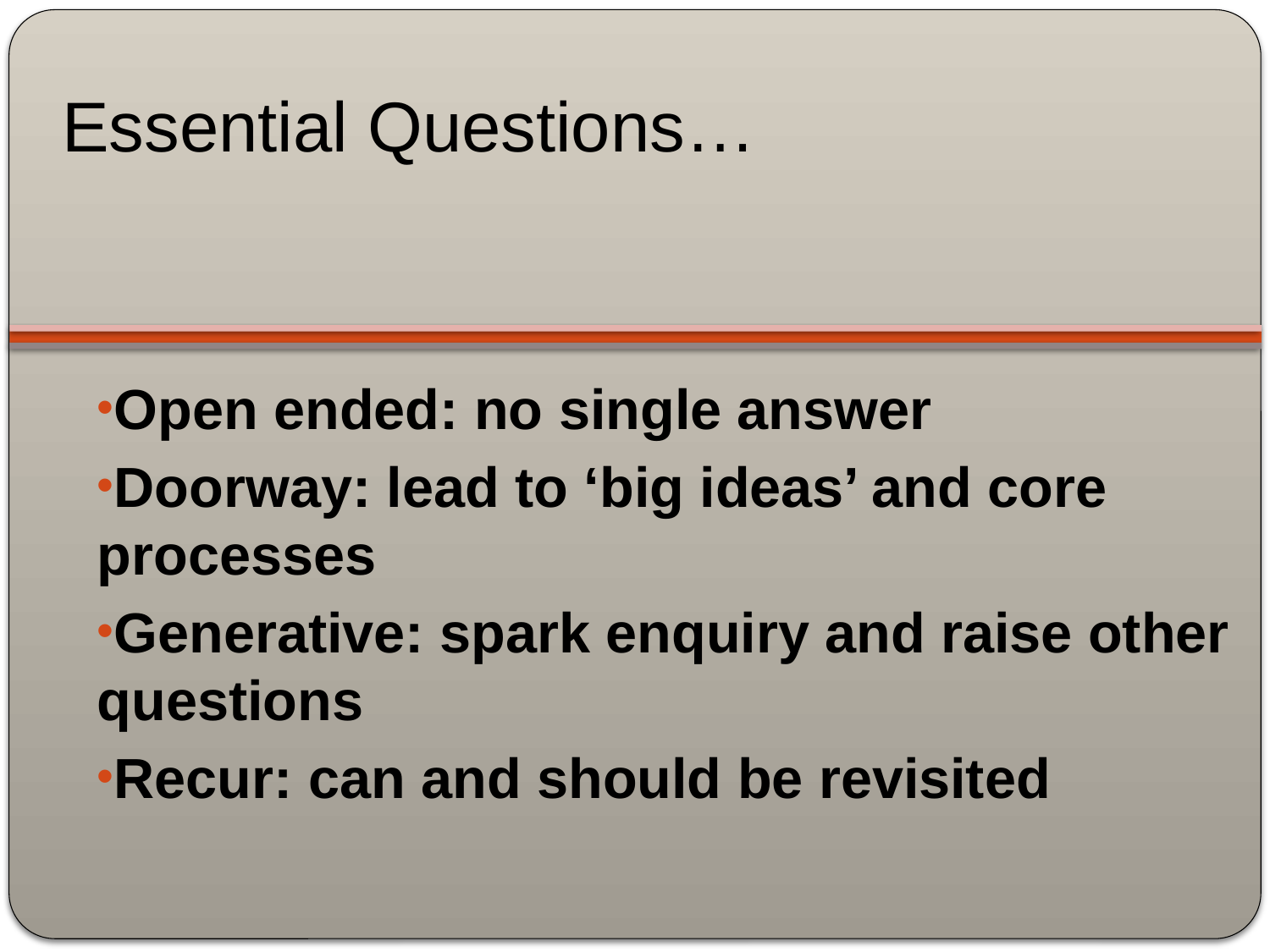

# Essential Questions…
Open ended: no single answer
Doorway: lead to ‘big ideas’ and core processes
Generative: spark enquiry and raise other questions
Recur: can and should be revisited